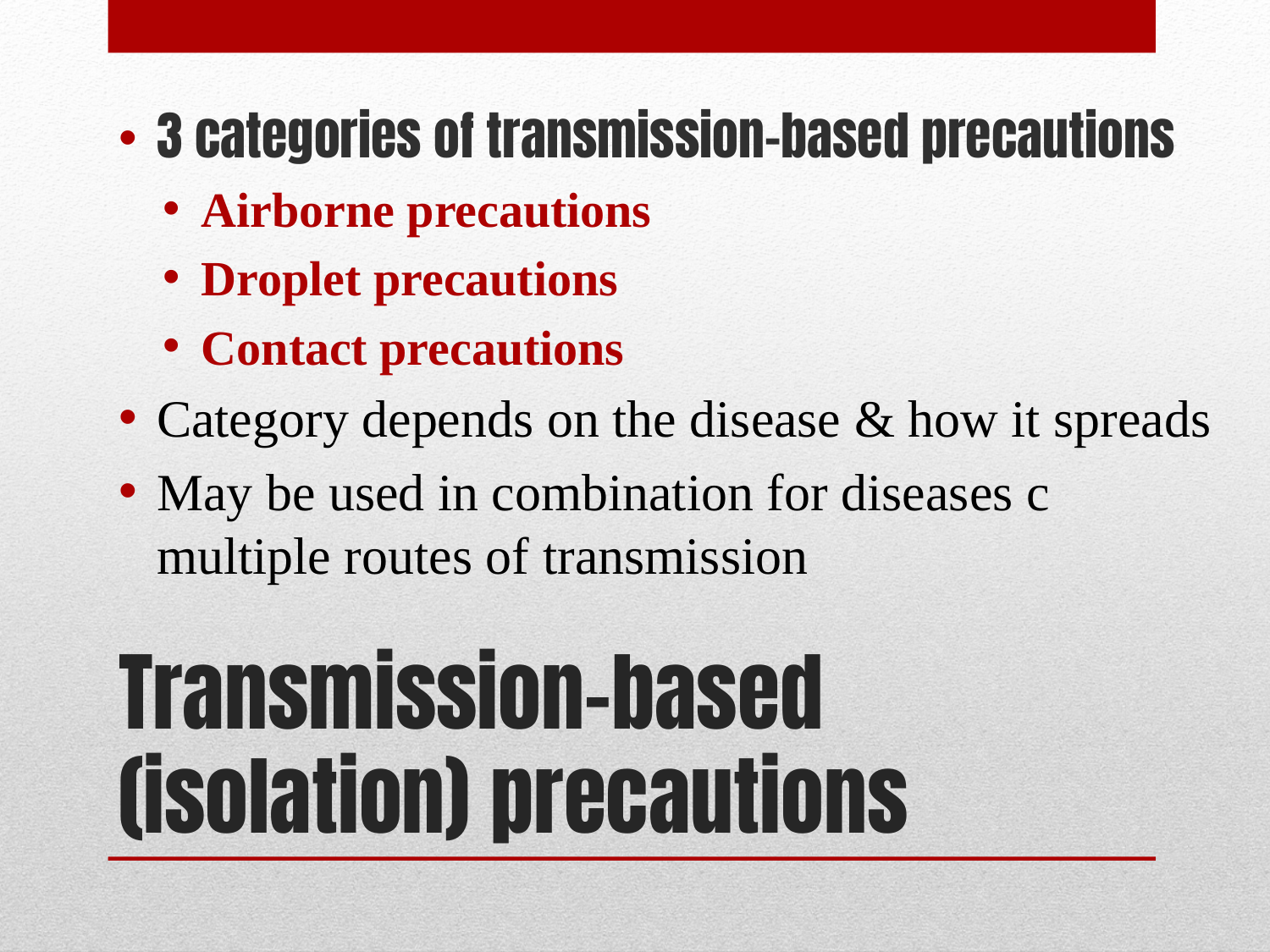

3 categories of transmission-based precautions
Airborne precautions
Droplet precautions
Contact precautions
Category depends on the disease & how it spreads
May be used in combination for diseases c multiple routes of transmission
# Transmission-based (isolation) precautions